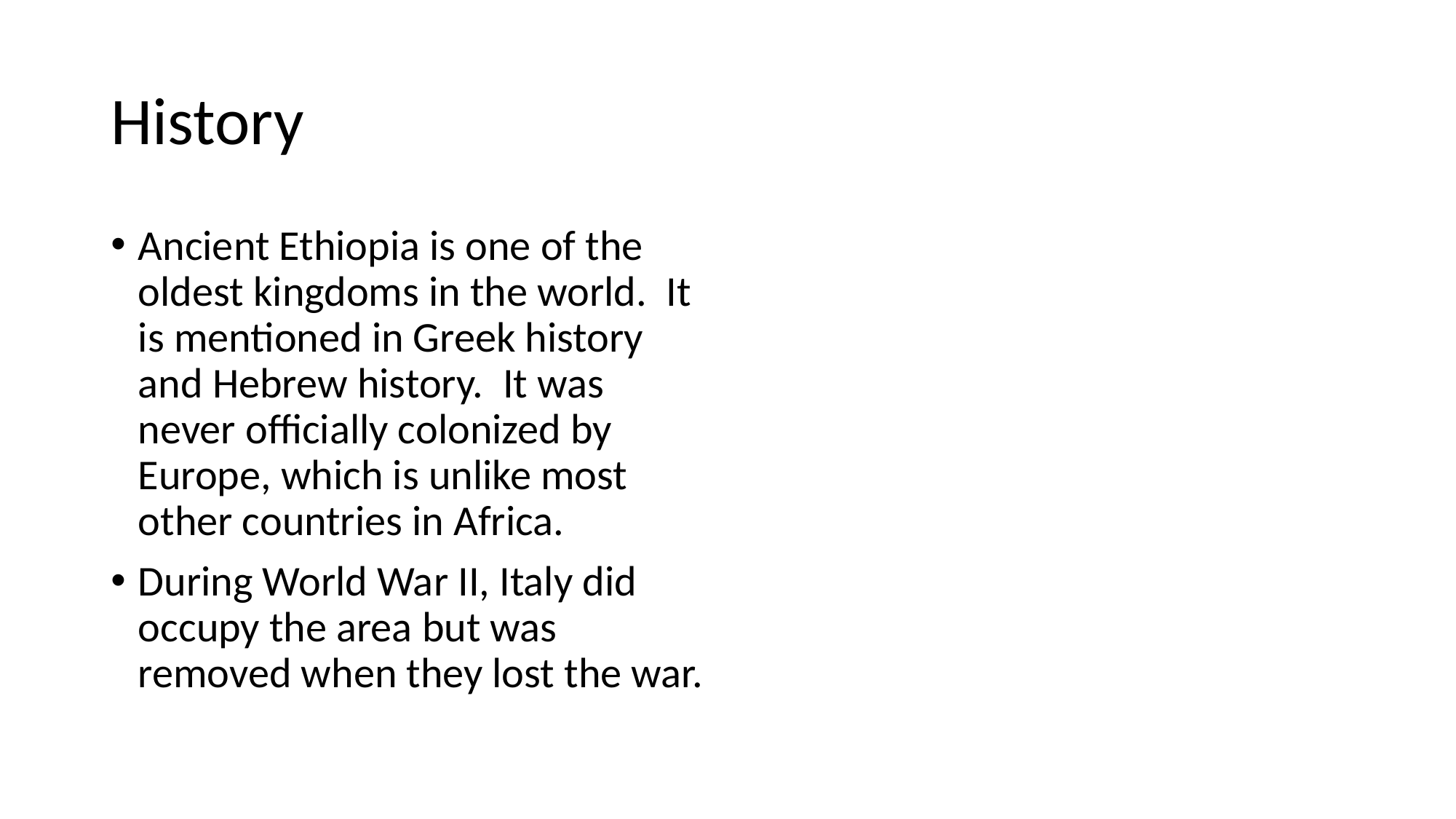

# History
Ancient Ethiopia is one of the oldest kingdoms in the world.  It is mentioned in Greek history and Hebrew history.  It was never officially colonized by Europe, which is unlike most other countries in Africa.
During World War II, Italy did occupy the area but was removed when they lost the war.